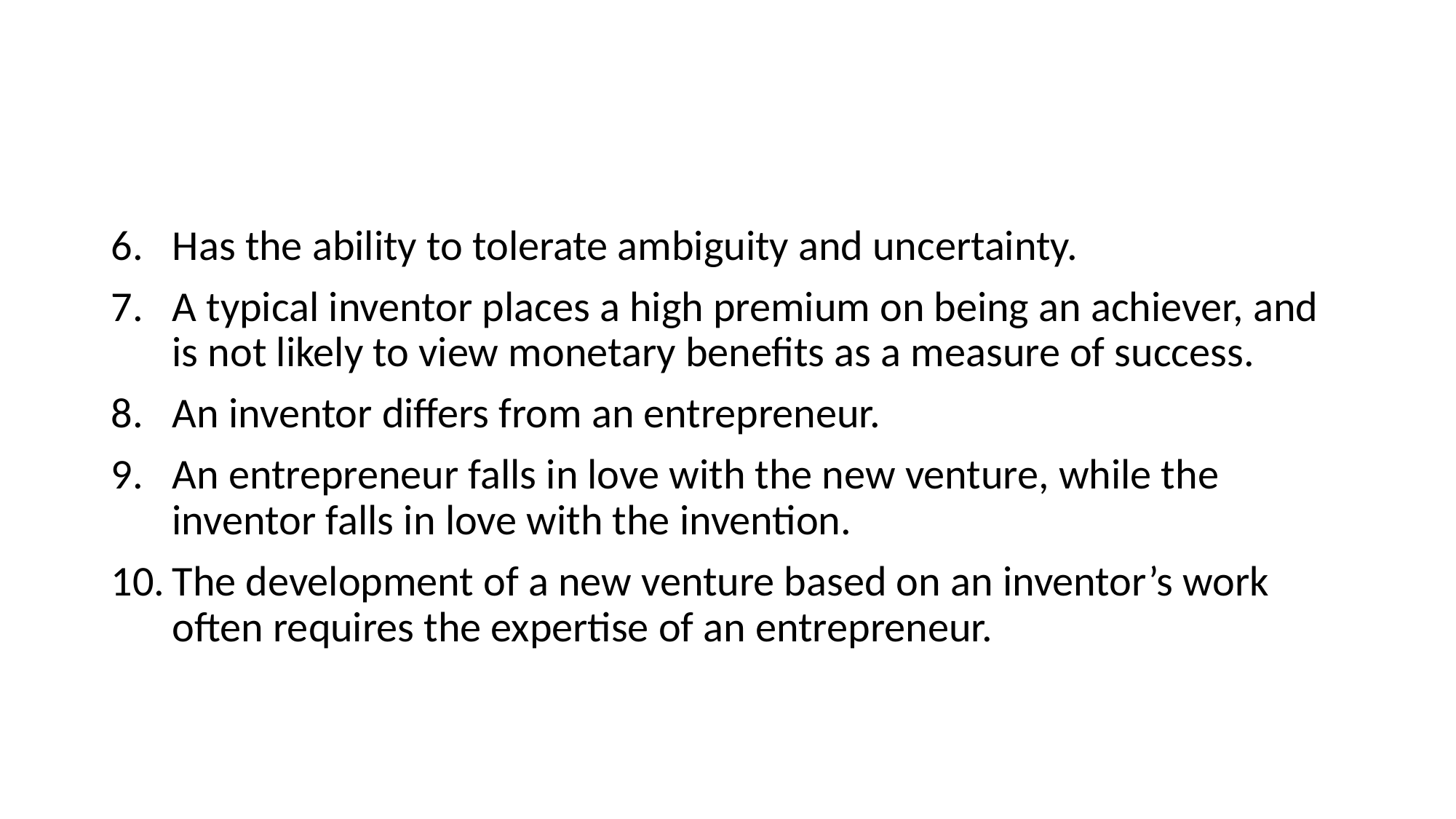

Has the ability to tolerate ambiguity and uncertainty.
A typical inventor places a high premium on being an achiever, and is not likely to view monetary benefits as a measure of success.
An inventor differs from an entrepreneur.
An entrepreneur falls in love with the new venture, while the inventor falls in love with the invention.
The development of a new venture based on an inventor’s work often requires the expertise of an entrepreneur.